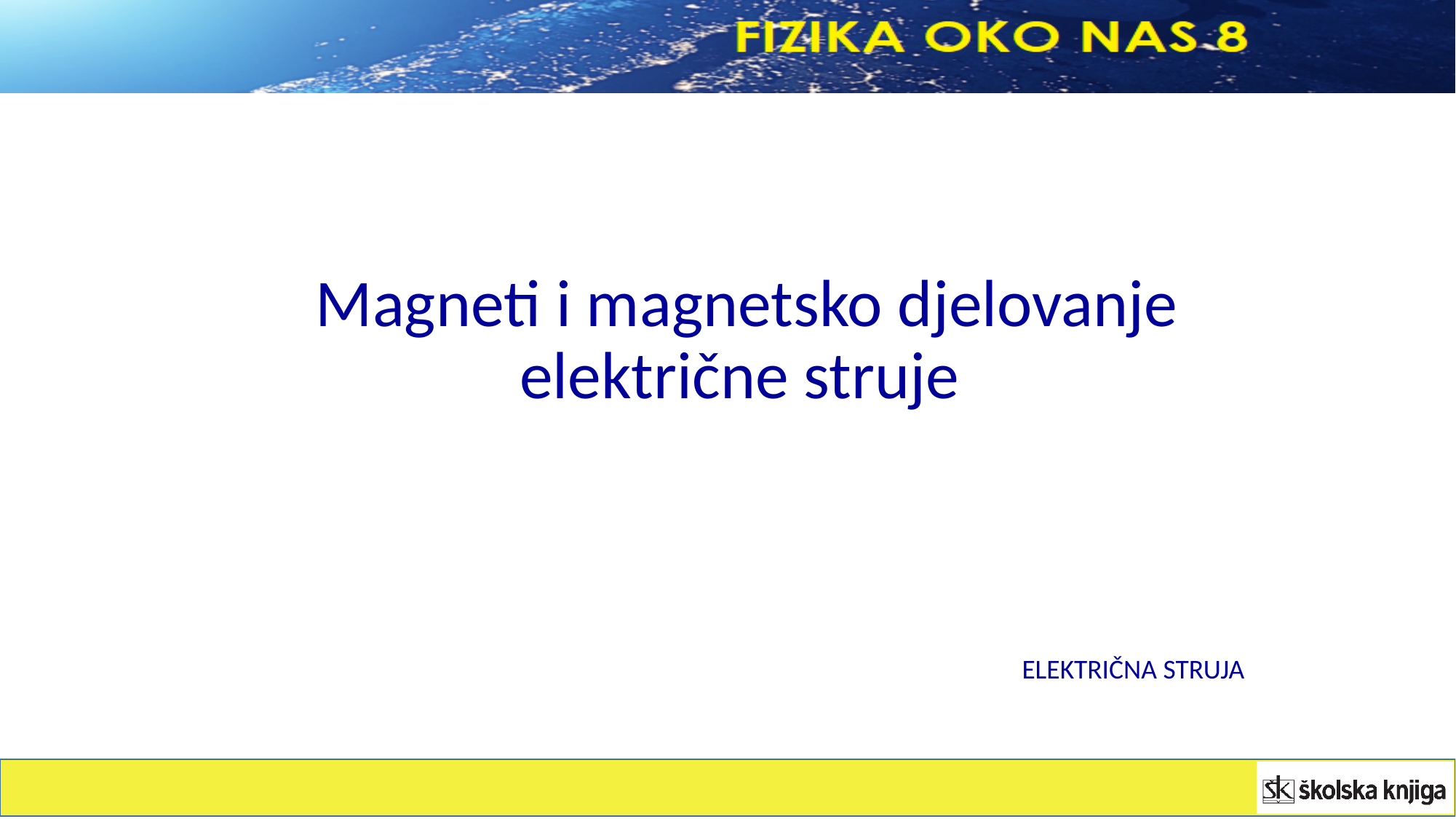

Magneti i magnetsko djelovanje električne struje
ELEKTRIČNA STRUJA